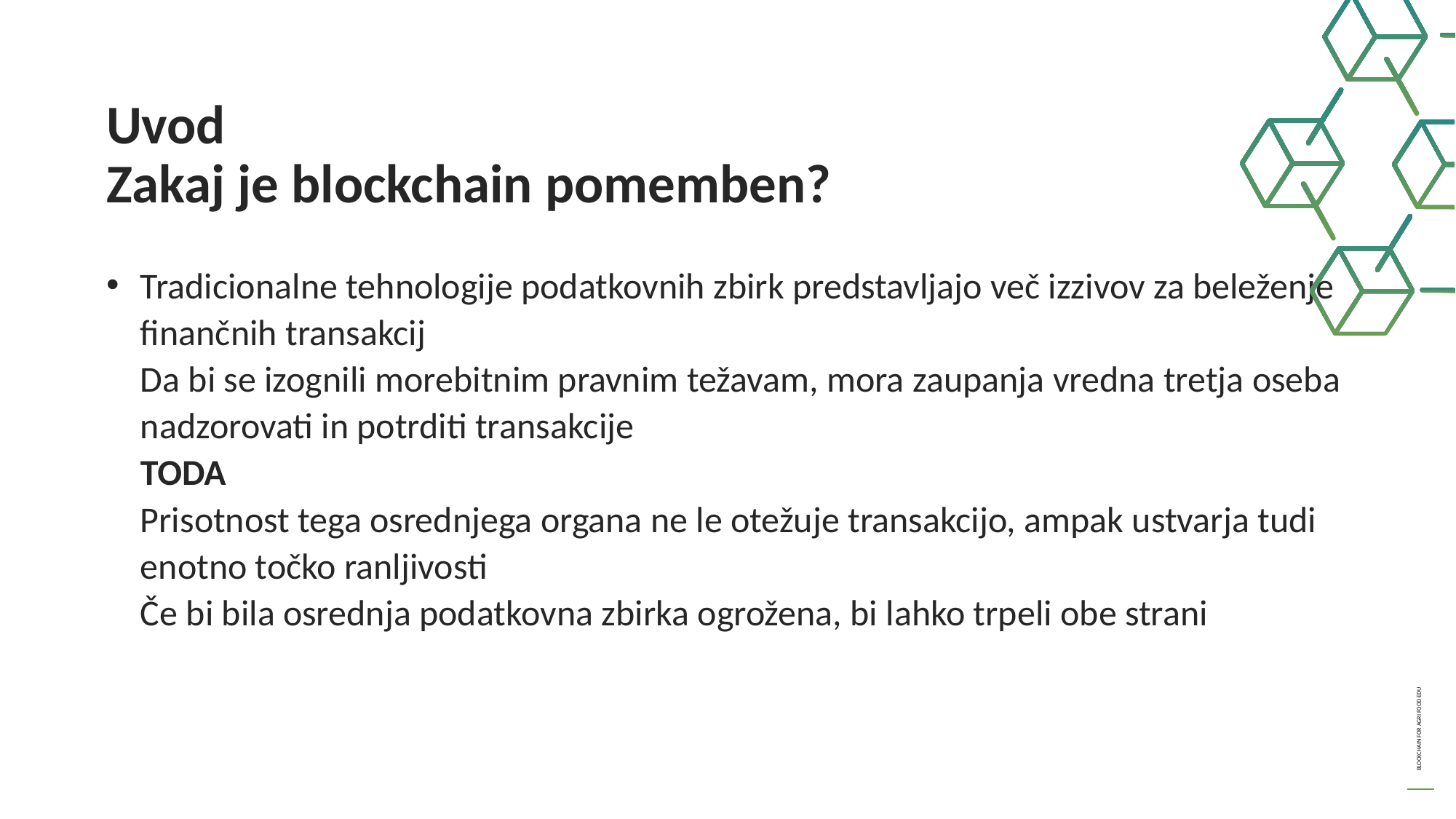

Uvod
Zakaj je blockchain pomemben?
Tradicionalne tehnologije podatkovnih zbirk predstavljajo več izzivov za beleženje finančnih transakcij
Da bi se izognili morebitnim pravnim težavam, mora zaupanja vredna tretja oseba nadzorovati in potrditi transakcije
TODA
Prisotnost tega osrednjega organa ne le otežuje transakcijo, ampak ustvarja tudi enotno točko ranljivosti
Če bi bila osrednja podatkovna zbirka ogrožena, bi lahko trpeli obe strani